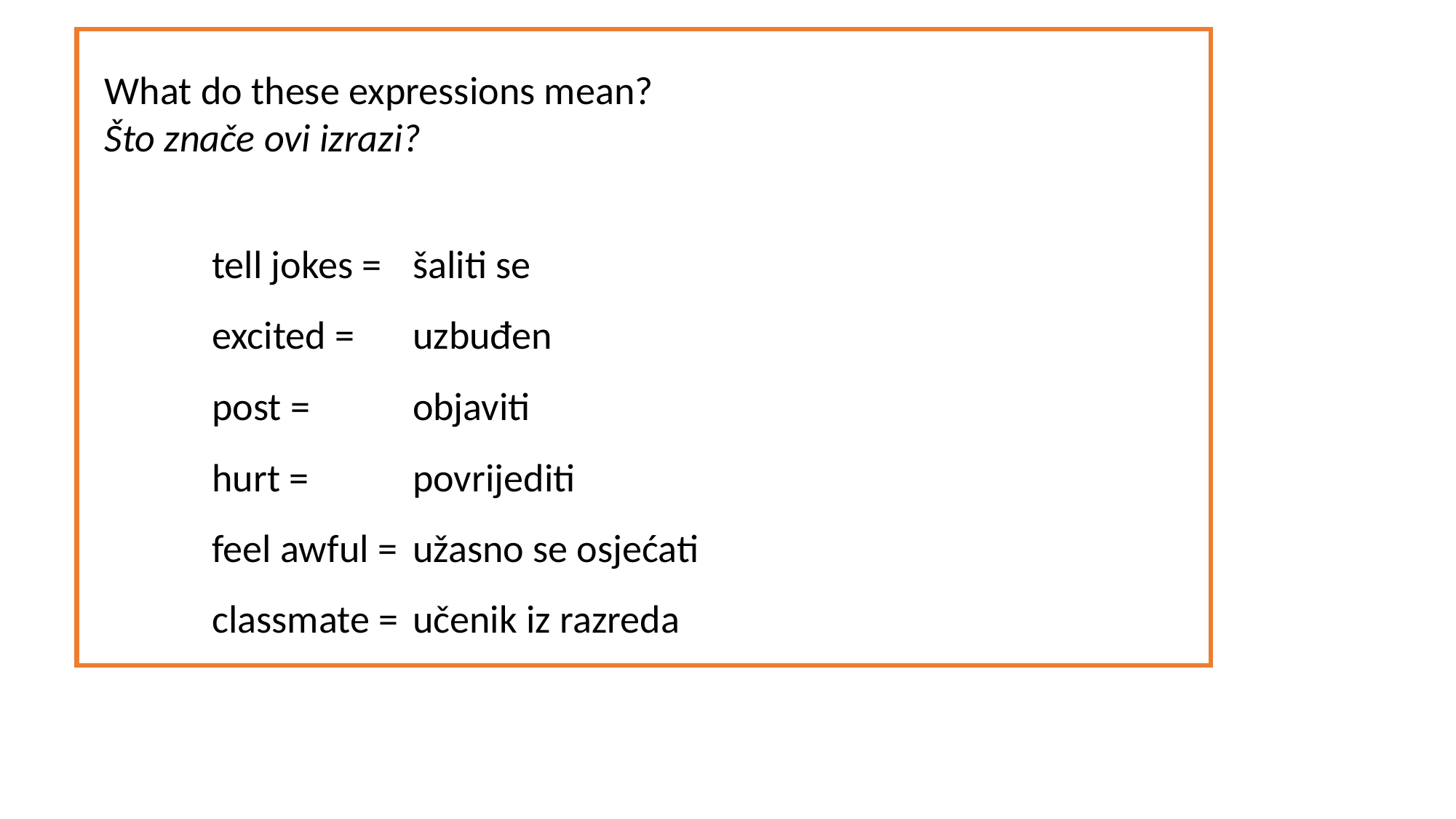

What do these expressions mean?
Što znače ovi izrazi?
tell jokes =
excited =
post =
hurt =
feel awful =
classmate =

šaliti se
uzbuđen
objaviti
povrijediti
užasno se osjećati
učenik iz razreda